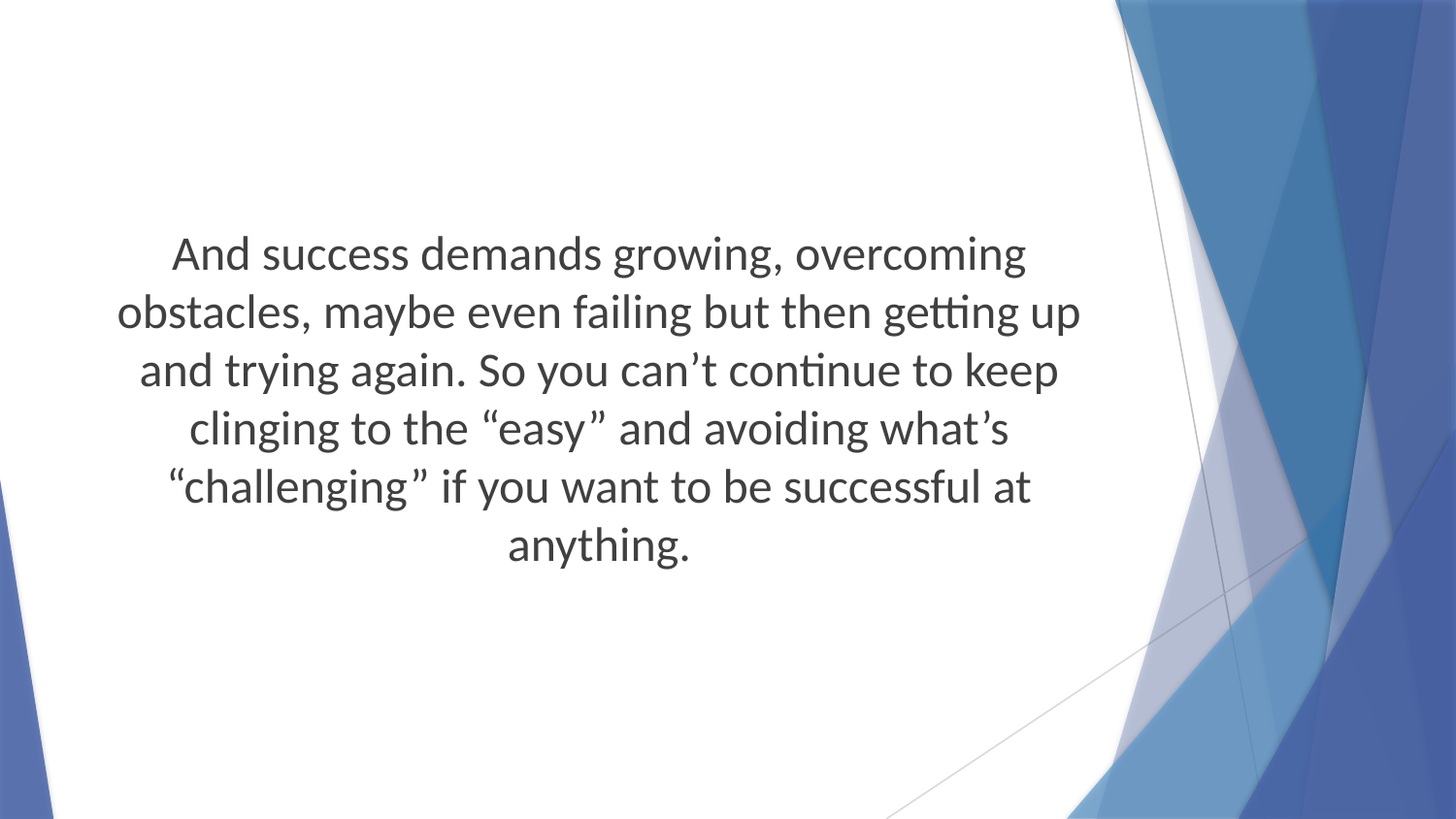

And success demands growing, overcoming obstacles, maybe even failing but then getting up and trying again. So you can’t continue to keep clinging to the “easy” and avoiding what’s “challenging” if you want to be successful at anything.